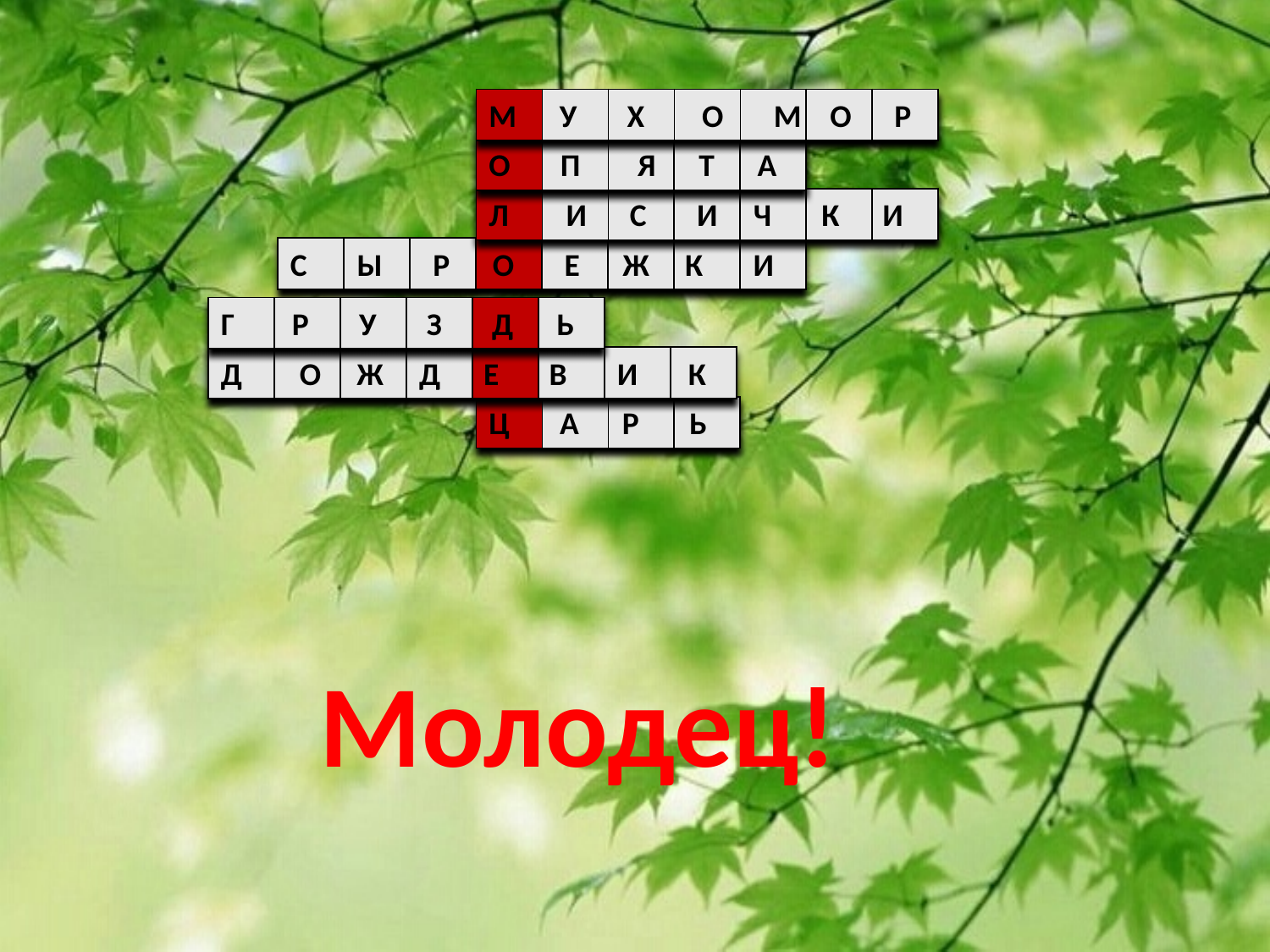

|  |  |  |  |  |  |  |
| --- | --- | --- | --- | --- | --- | --- |
М      У       Х        О       М    О      Р
|  |  |  |  |  |
| --- | --- | --- | --- | --- |
О       П        Я      Т      А
|  |  |  |  |  |  |  |
| --- | --- | --- | --- | --- | --- | --- |
Л        И      С       И     Ч       К      И
|  |  |  |  |  |  |  |  |
| --- | --- | --- | --- | --- | --- | --- | --- |
С       Ы       Р      О       Е      Ж     К       И
|  |  |  |  |  |  |
| --- | --- | --- | --- | --- | --- |
Г        Р       У       З       Д      Ь
|  |  |  |  |  |  |  |  |
| --- | --- | --- | --- | --- | --- | --- | --- |
Д        О     Ж     Д      Е       В       И       К
|  |  |  |  |
| --- | --- | --- | --- |
Ц       А      Р       Ь

Молодец!